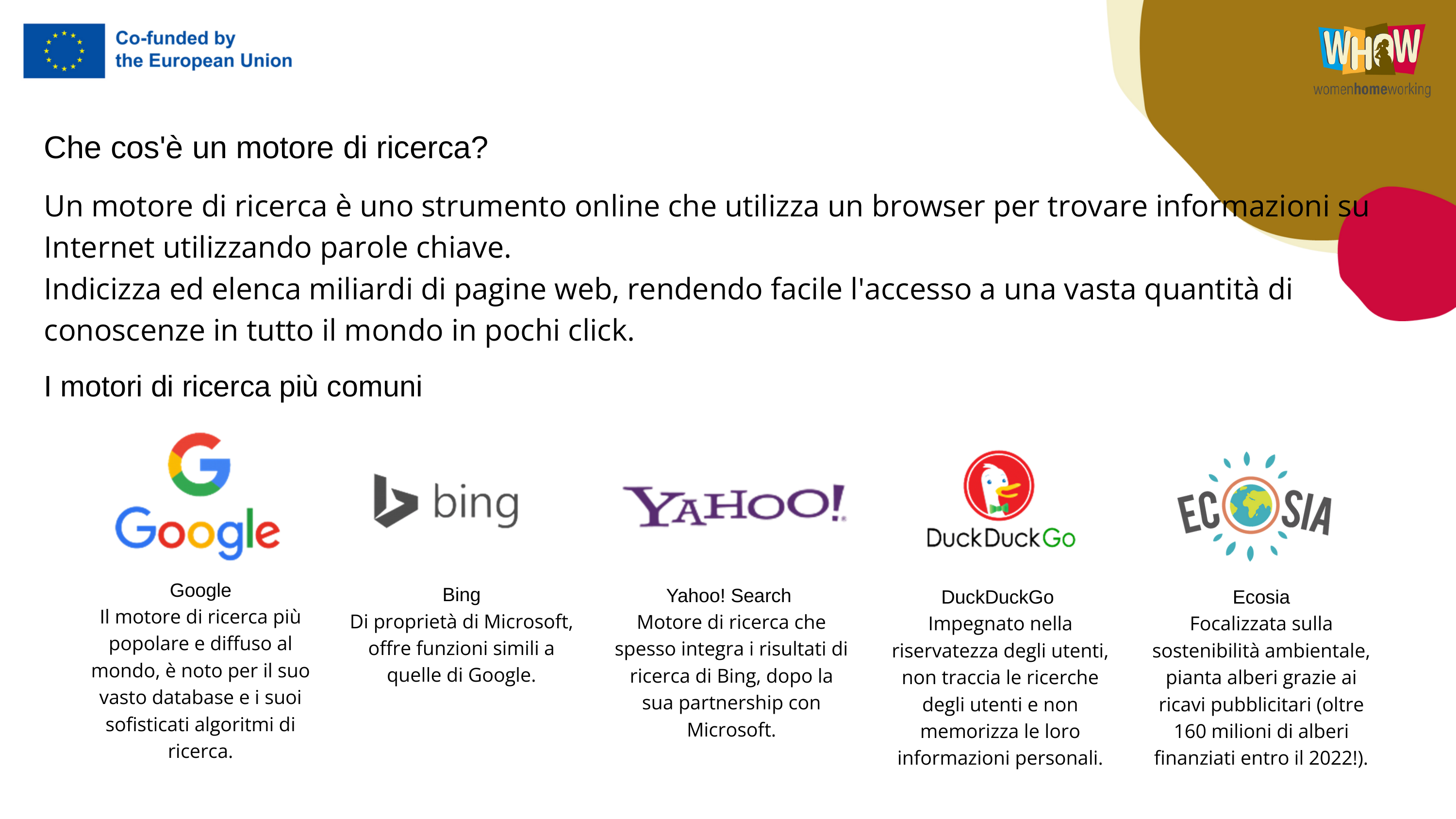

Che cos'è un motore di ricerca?
Un motore di ricerca è uno strumento online che utilizza un browser per trovare informazioni su Internet utilizzando parole chiave.
Indicizza ed elenca miliardi di pagine web, rendendo facile l'accesso a una vasta quantità di conoscenze in tutto il mondo in pochi click.
I motori di ricerca più comuni

Google
Il motore di ricerca più popolare e diffuso al mondo, è noto per il suo vasto database e i suoi sofisticati algoritmi di ricerca.
Bing
Di proprietà di Microsoft, offre funzioni simili a quelle di Google.
Yahoo! Search
Motore di ricerca che spesso integra i risultati di ricerca di Bing, dopo la sua partnership con Microsoft.
DuckDuckGo
Impegnato nella riservatezza degli utenti, non traccia le ricerche degli utenti e non memorizza le loro informazioni personali.
Ecosia
Focalizzata sulla sostenibilità ambientale, pianta alberi grazie ai ricavi pubblicitari (oltre 160 milioni di alberi finanziati entro il 2022!).